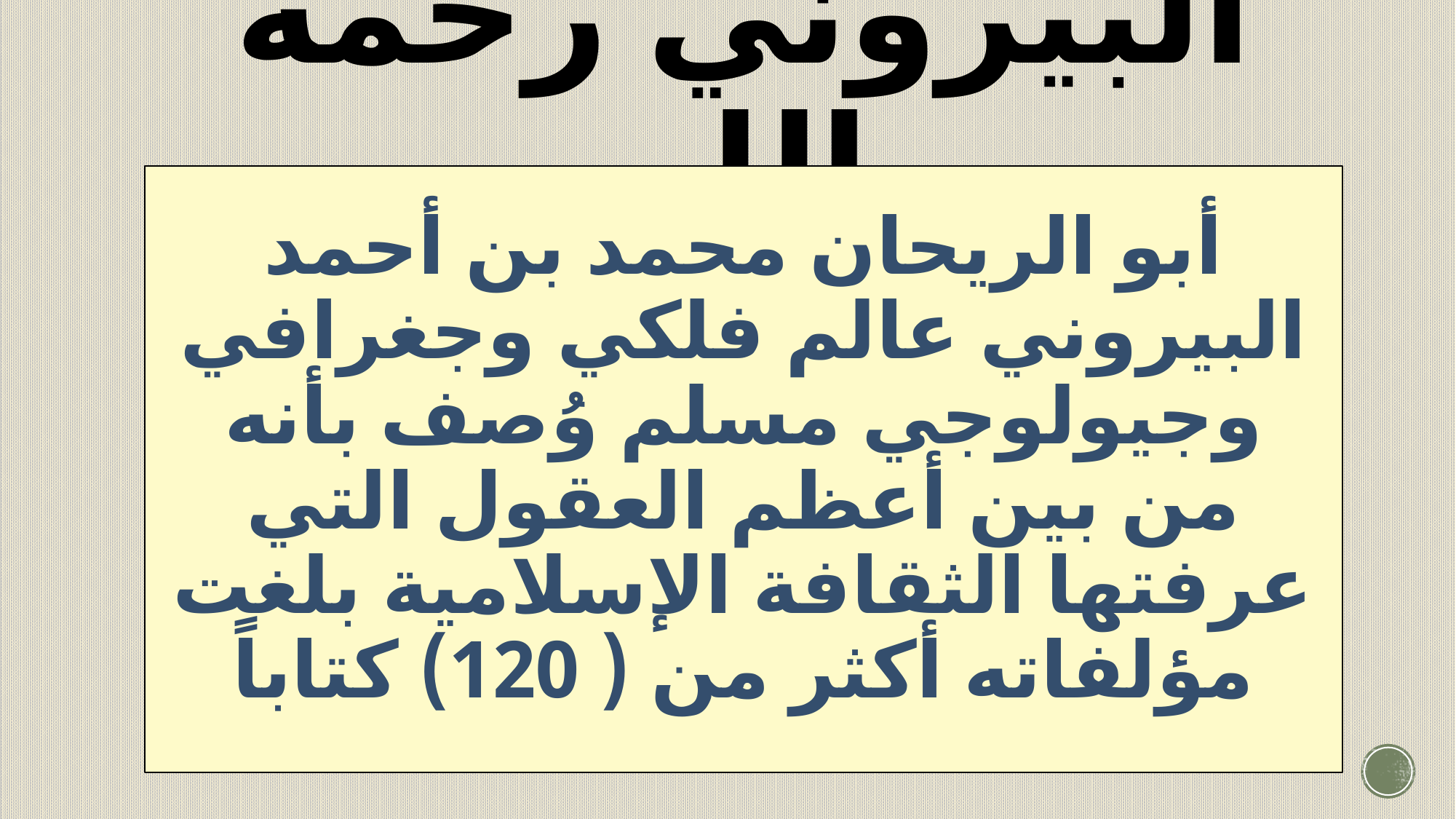

# البيروني رحمه الله

أبو الريحان محمد بن أحمد البيروني عالم فلكي وجغرافي وجيولوجي مسلم وُصف بأنه من بين أعظم العقول التي عرفتها الثقافة الإسلامية بلغت مؤلفاته أكثر من ( 120) كتاباً